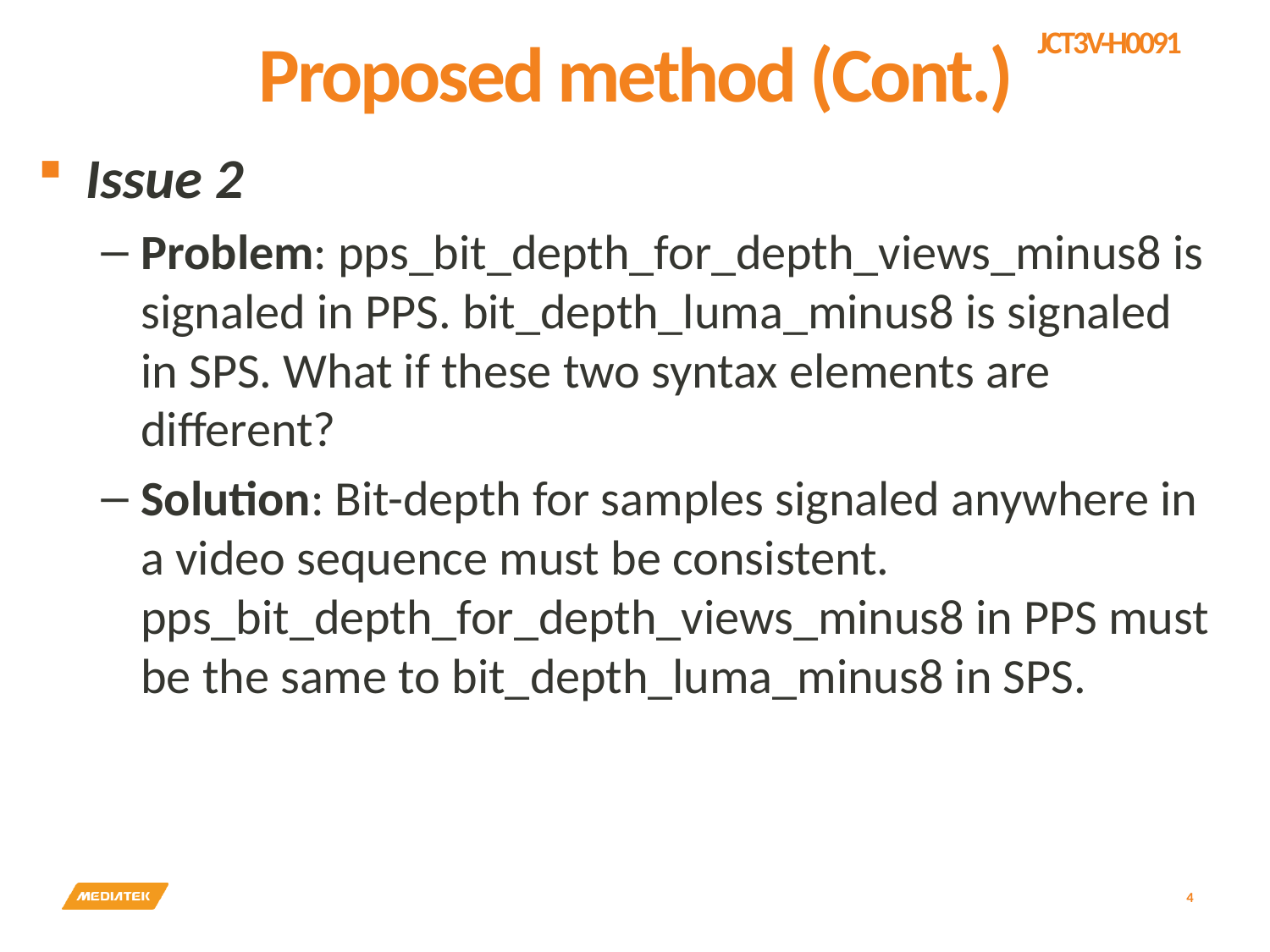

# Proposed method (Cont.)
Issue 2
Problem: pps_bit_depth_for_depth_views_minus8 is signaled in PPS. bit_depth_luma_minus8 is signaled in SPS. What if these two syntax elements are different?
Solution: Bit-depth for samples signaled anywhere in a video sequence must be consistent. pps_bit_depth_for_depth_views_minus8 in PPS must be the same to bit_depth_luma_minus8 in SPS.
4